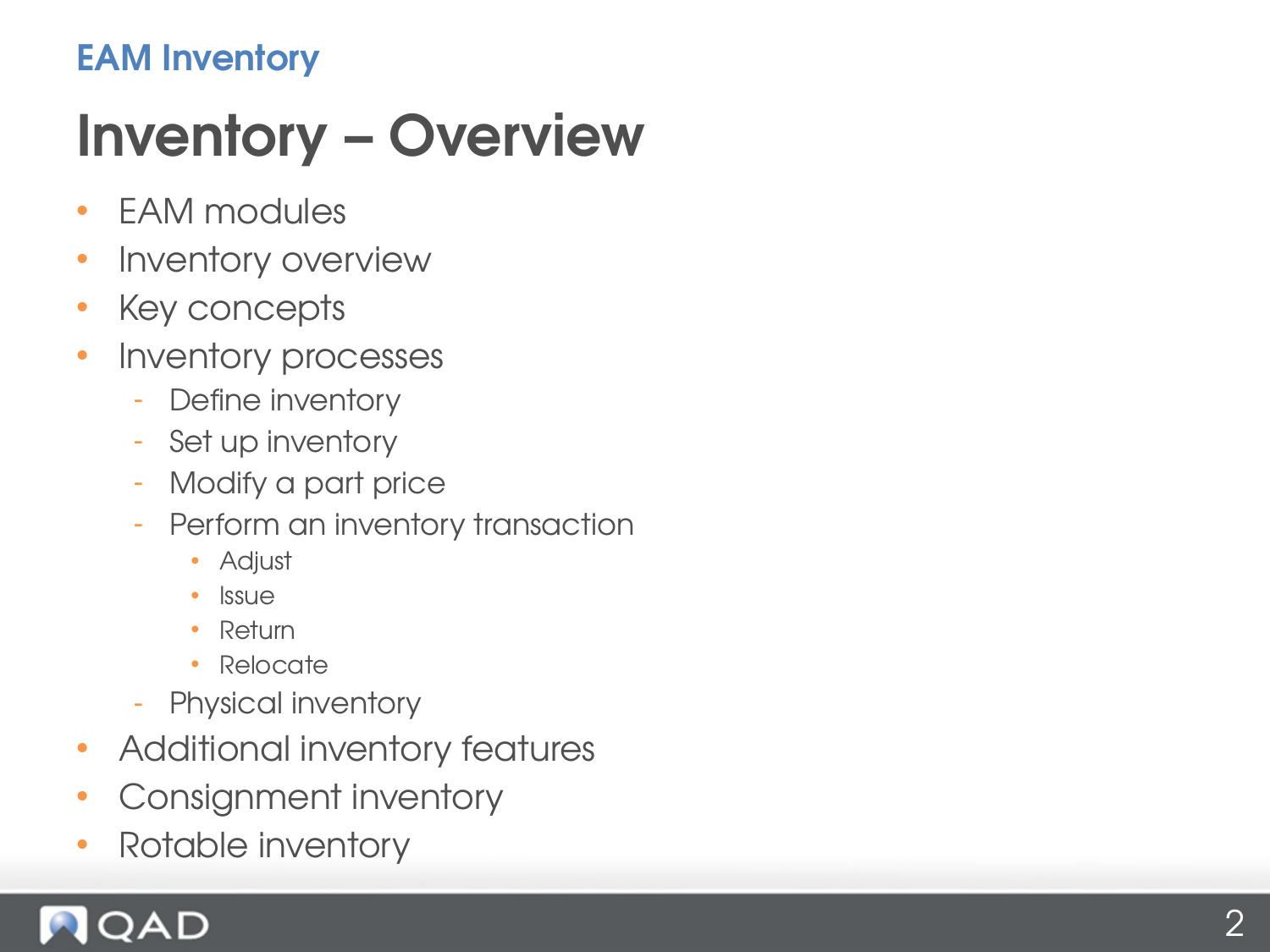

EAM Inventory
# Inventory – Overview
EAM modules
Inventory overview
Key concepts
Inventory processes
Define inventory
Set up inventory
Modify a part price
Perform an inventory transaction
Adjust
Issue
Return
Relocate
Physical inventory
Additional inventory features
Consignment inventory
Rotable inventory

2